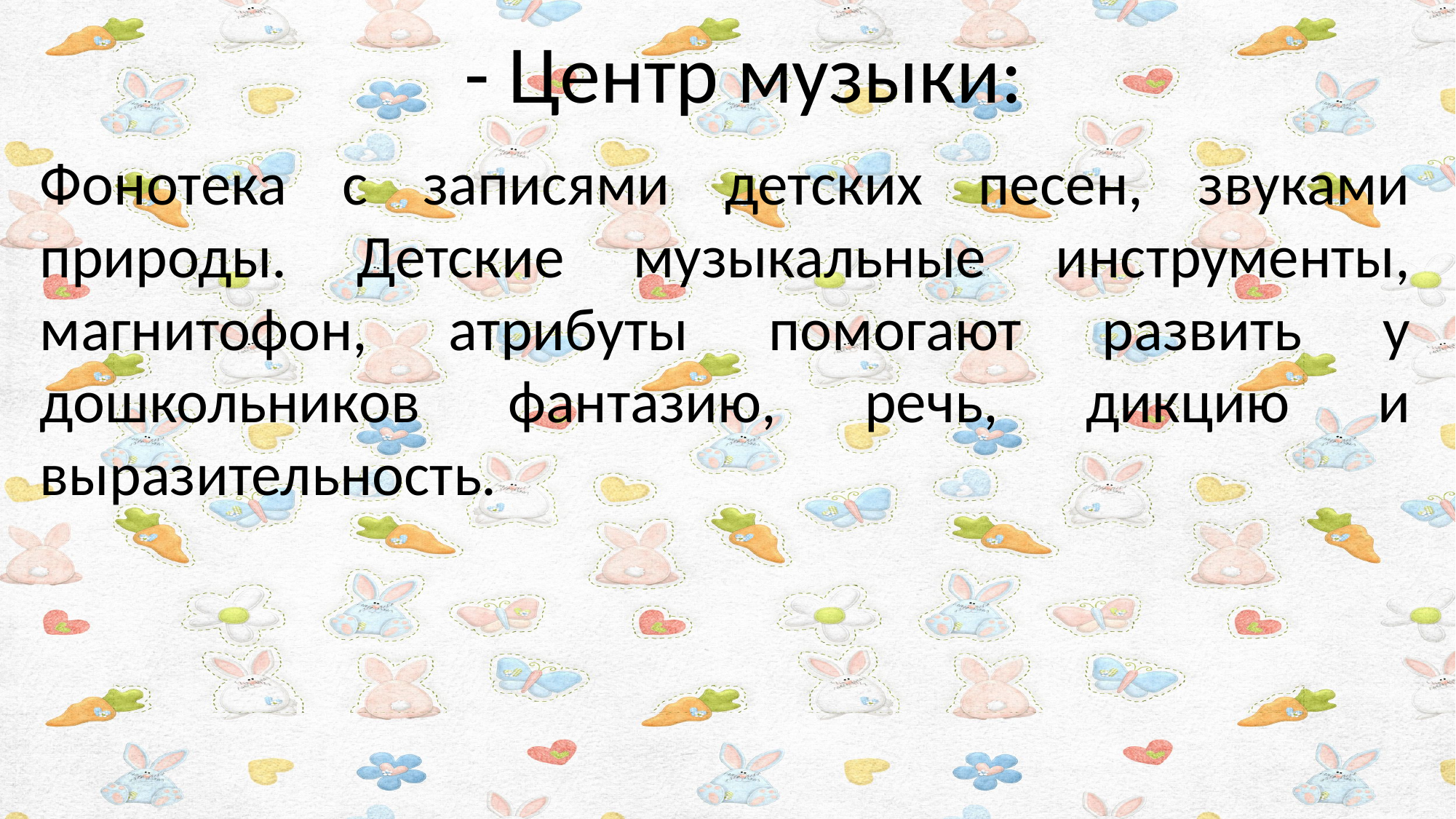

- Центр музыки:
Фонотека с записями детских песен, звуками природы. Детские музыкальные инструменты, магнитофон, атрибуты помогают развить у дошкольников фантазию, речь, дикцию и выразительность.